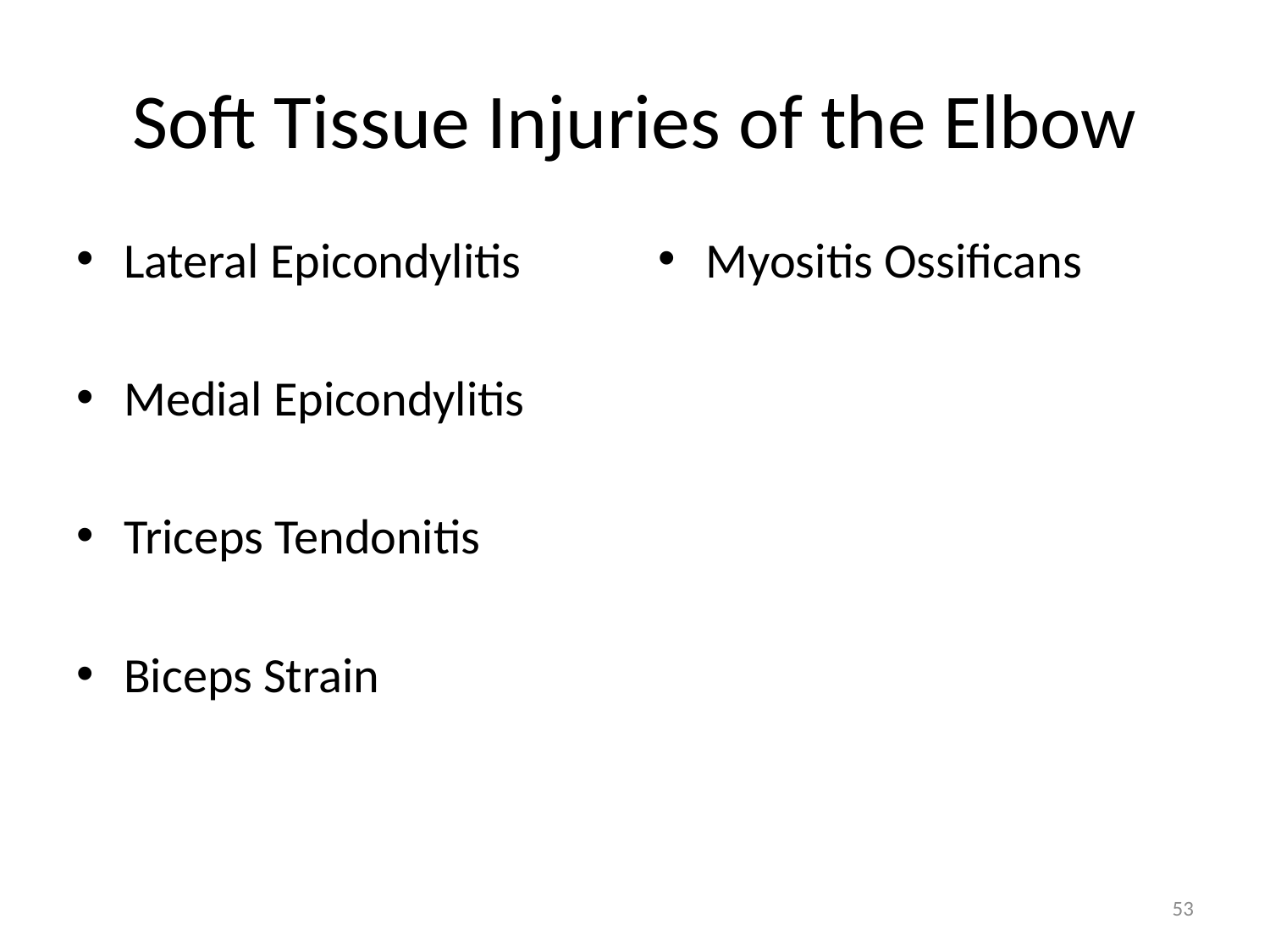

# Soft Tissue Injuries of the Elbow
Lateral Epicondylitis

Medial Epicondylitis

Triceps Tendonitis

Biceps Strain

Myositis Ossificans
53